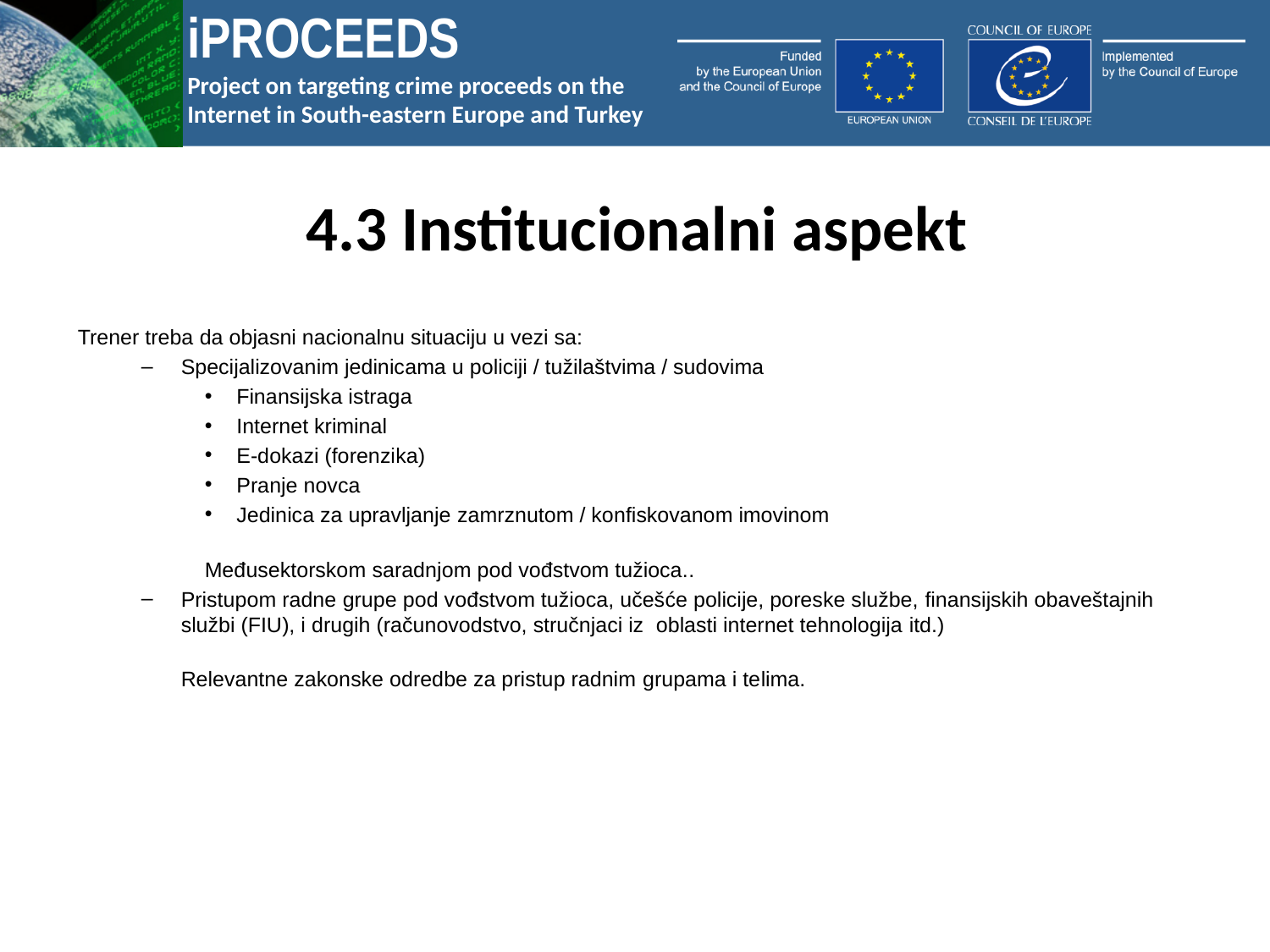

# 4.3 Institucionalni aspekt
Trener treba da objasni nacionalnu situaciju u vezi sa:
Specijalizovanim jedinicama u policiji / tužilaštvima / sudovima
Finansijska istraga
Internet kriminal
E-dokazi (forenzika)
Pranje novca
Jedinica za upravljanje zamrznutom / konfiskovanom imovinom
Međusektorskom saradnjom pod vođstvom tužioca..
Pristupom radne grupe pod vođstvom tužioca, učešće policije, poreske službe, finansijskih obaveštajnih službi (FIU), i drugih (računovodstvo, stručnjaci iz  oblasti internet tehnologija itd.)
	Relevantne zakonske odredbe za pristup radnim grupama i telima.